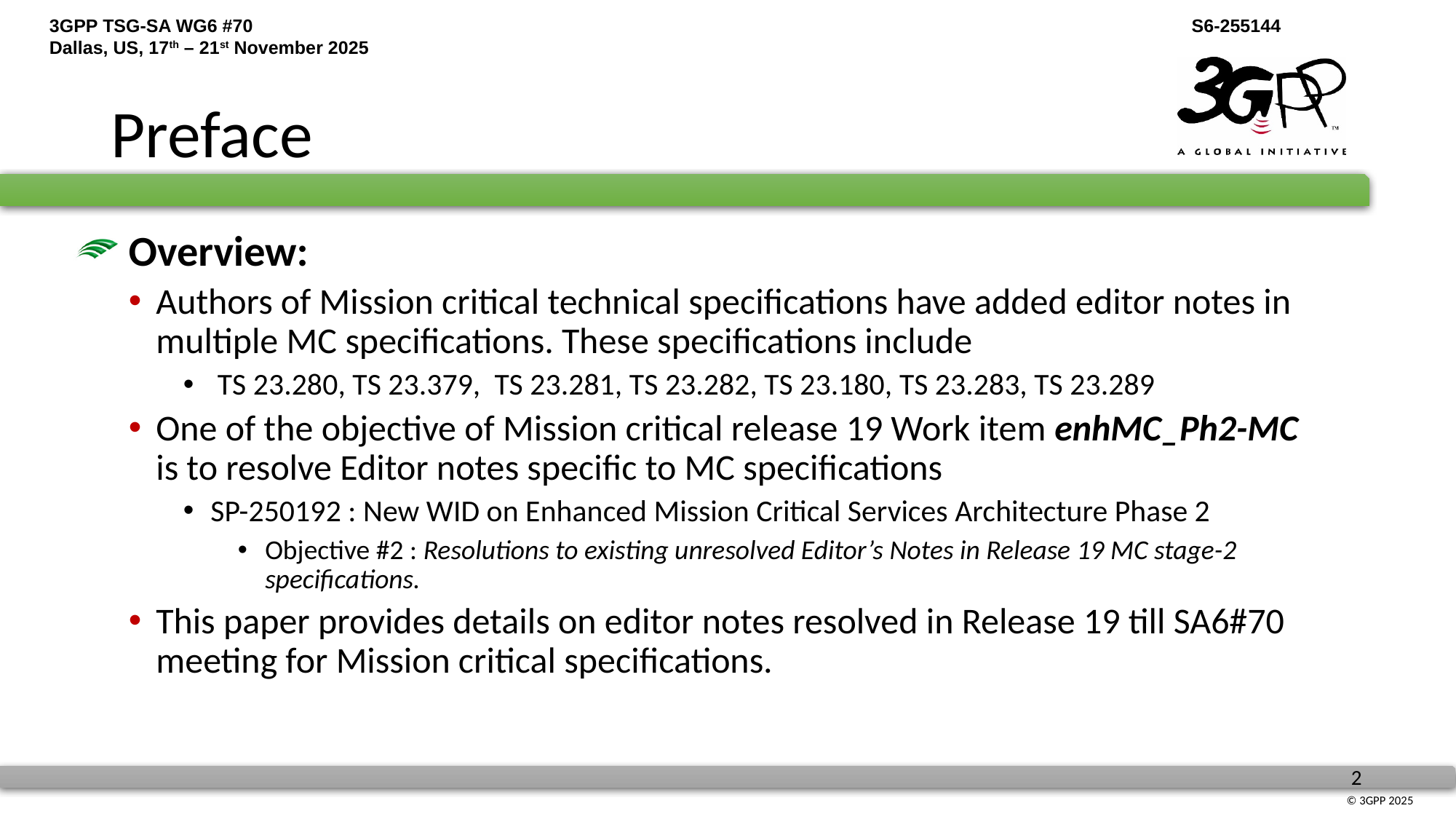

# Preface
 Overview:
Authors of Mission critical technical specifications have added editor notes in multiple MC specifications. These specifications include
 TS 23.280, TS 23.379,  TS 23.281, TS 23.282, TS 23.180, TS 23.283, TS 23.289
One of the objective of Mission critical release 19 Work item enhMC_Ph2-MC  is to resolve Editor notes specific to MC specifications
SP-250192 : New WID on Enhanced Mission Critical Services Architecture Phase 2
Objective #2 : Resolutions to existing unresolved Editor’s Notes in Release 19 MC stage-2 specifications.
This paper provides details on editor notes resolved in Release 19 till SA6#70 meeting for Mission critical specifications.